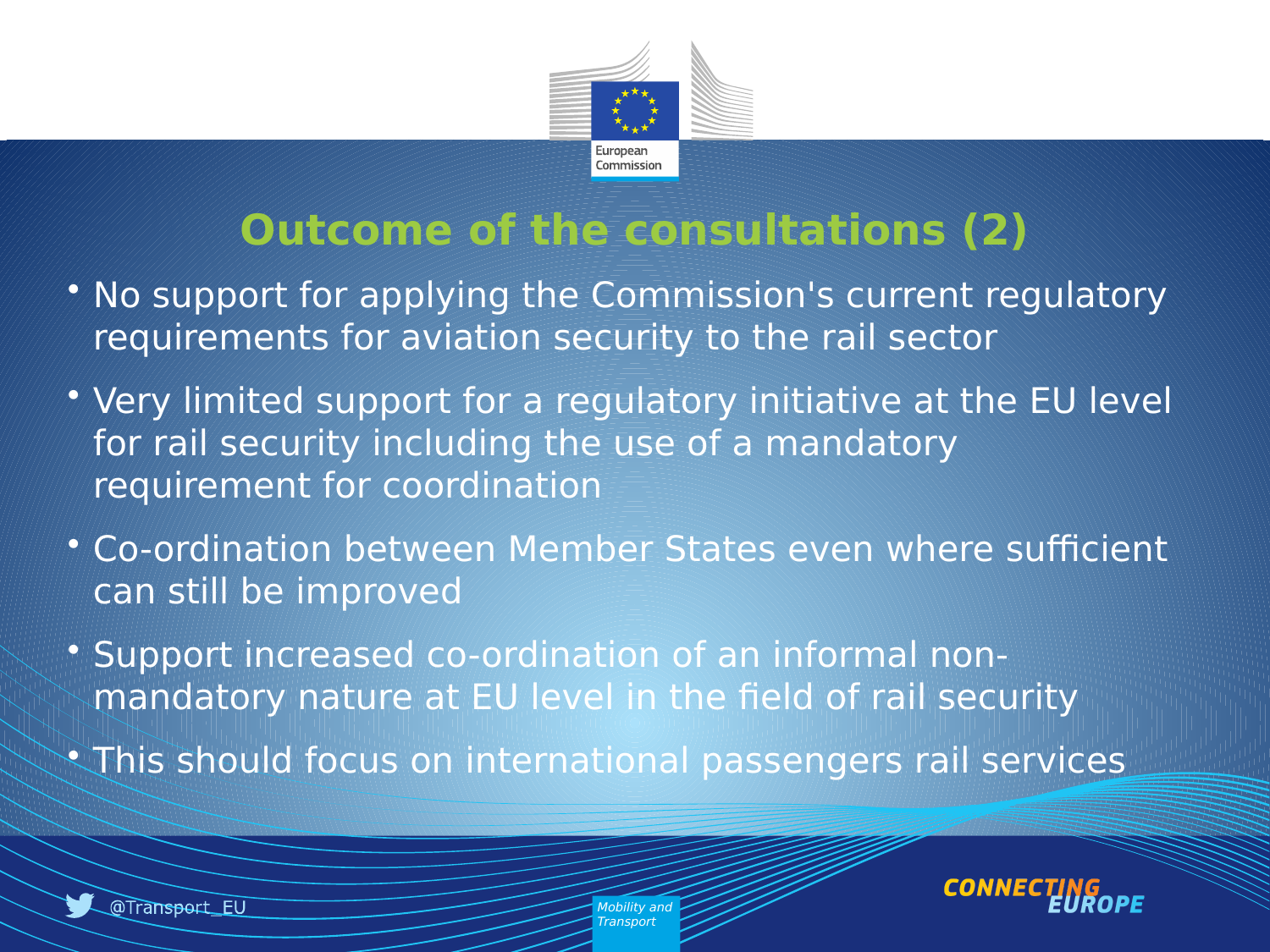

# Outcome of the consultations (2)
No support for applying the Commission's current regulatory requirements for aviation security to the rail sector
Very limited support for a regulatory initiative at the EU level for rail security including the use of a mandatory requirement for coordination
Co-ordination between Member States even where sufficient can still be improved
Support increased co-ordination of an informal non-mandatory nature at EU level in the field of rail security
This should focus on international passengers rail services